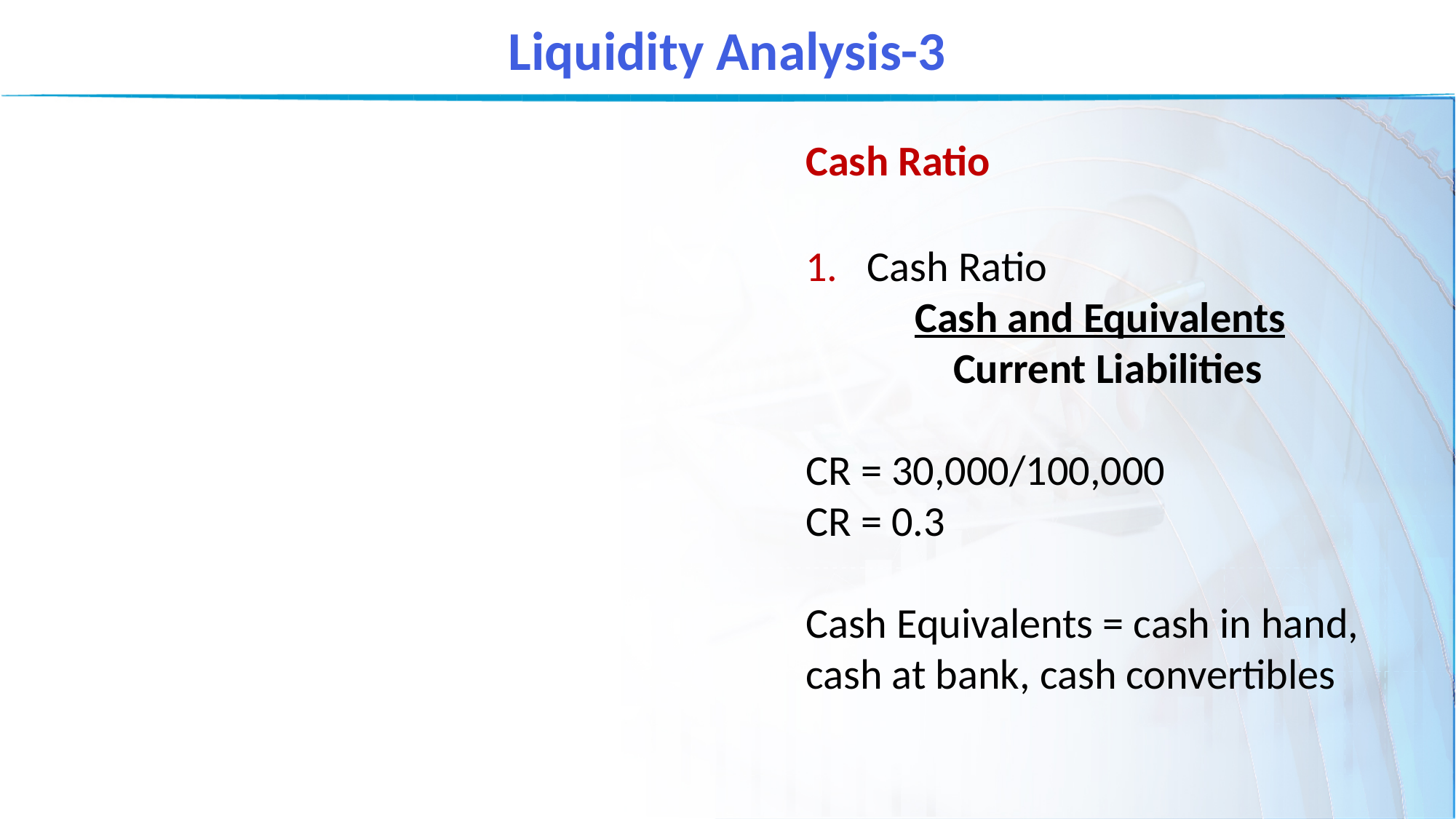

Liquidity Analysis-3
Cash Ratio

Cash Ratio
	Cash and Equivalents
	    Current Liabilities

CR = 30,000/100,000
CR = 0.3

Cash Equivalents = cash in hand, cash at bank, cash convertibles